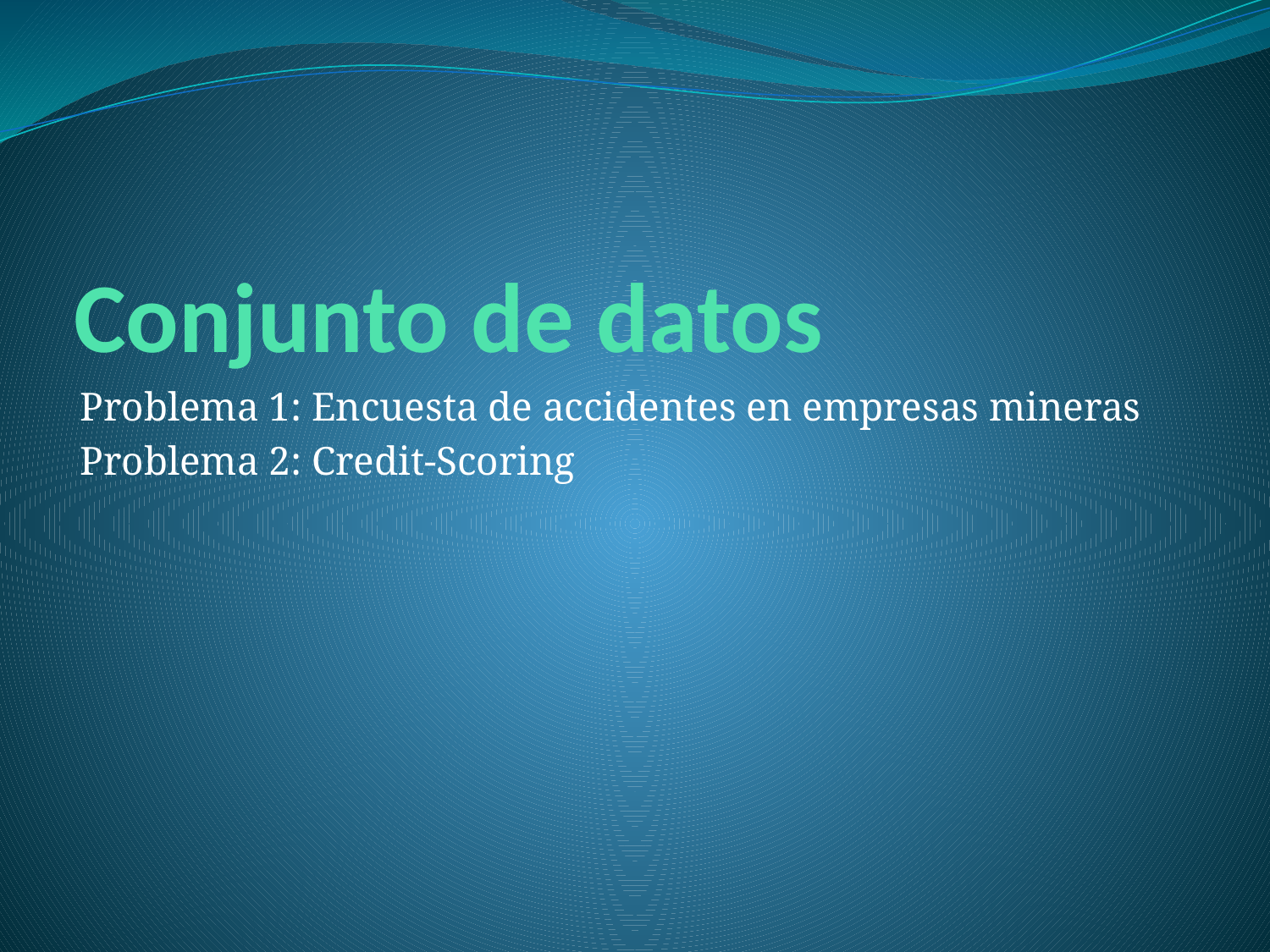

# Conjunto de datos
Problema 1: Encuesta de accidentes en empresas mineras
Problema 2: Credit-Scoring